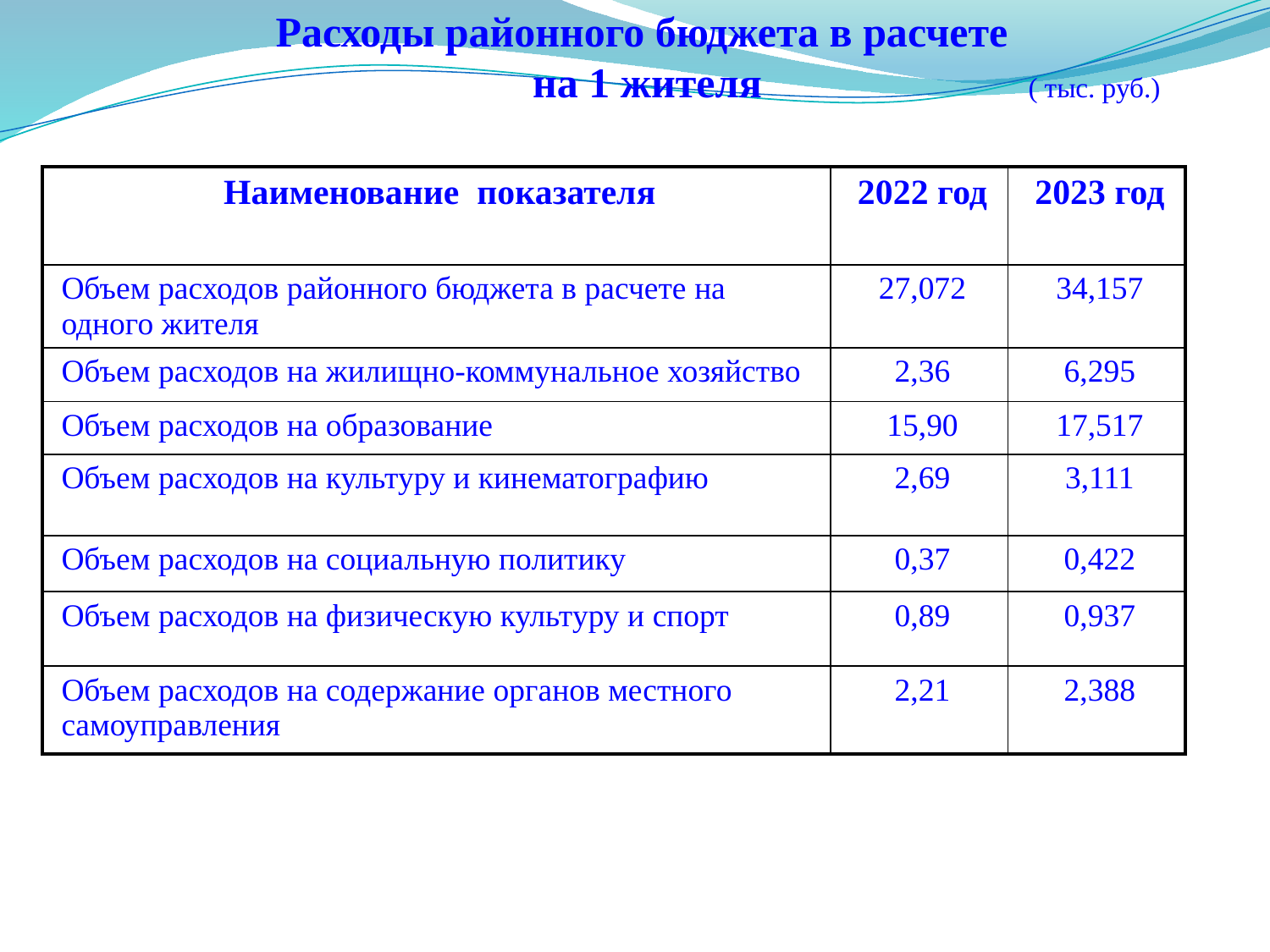

# Расходы районного бюджета в расчете на 1 жителя
( тыс. руб.)

| Наименование показателя | 2022 год | 2023 год |
| --- | --- | --- |
| Объем расходов районного бюджета в расчете на одного жителя | 27,072 | 34,157 |
| Объем расходов на жилищно-коммунальное хозяйство | 2,36 | 6,295 |
| Объем расходов на образование | 15,90 | 17,517 |
| Объем расходов на культуру и кинематографию | 2,69 | 3,111 |
| Объем расходов на социальную политику | 0,37 | 0,422 |
| Объем расходов на физическую культуру и спорт | 0,89 | 0,937 |
| Объем расходов на содержание органов местного самоуправления | 2,21 | 2,388 |